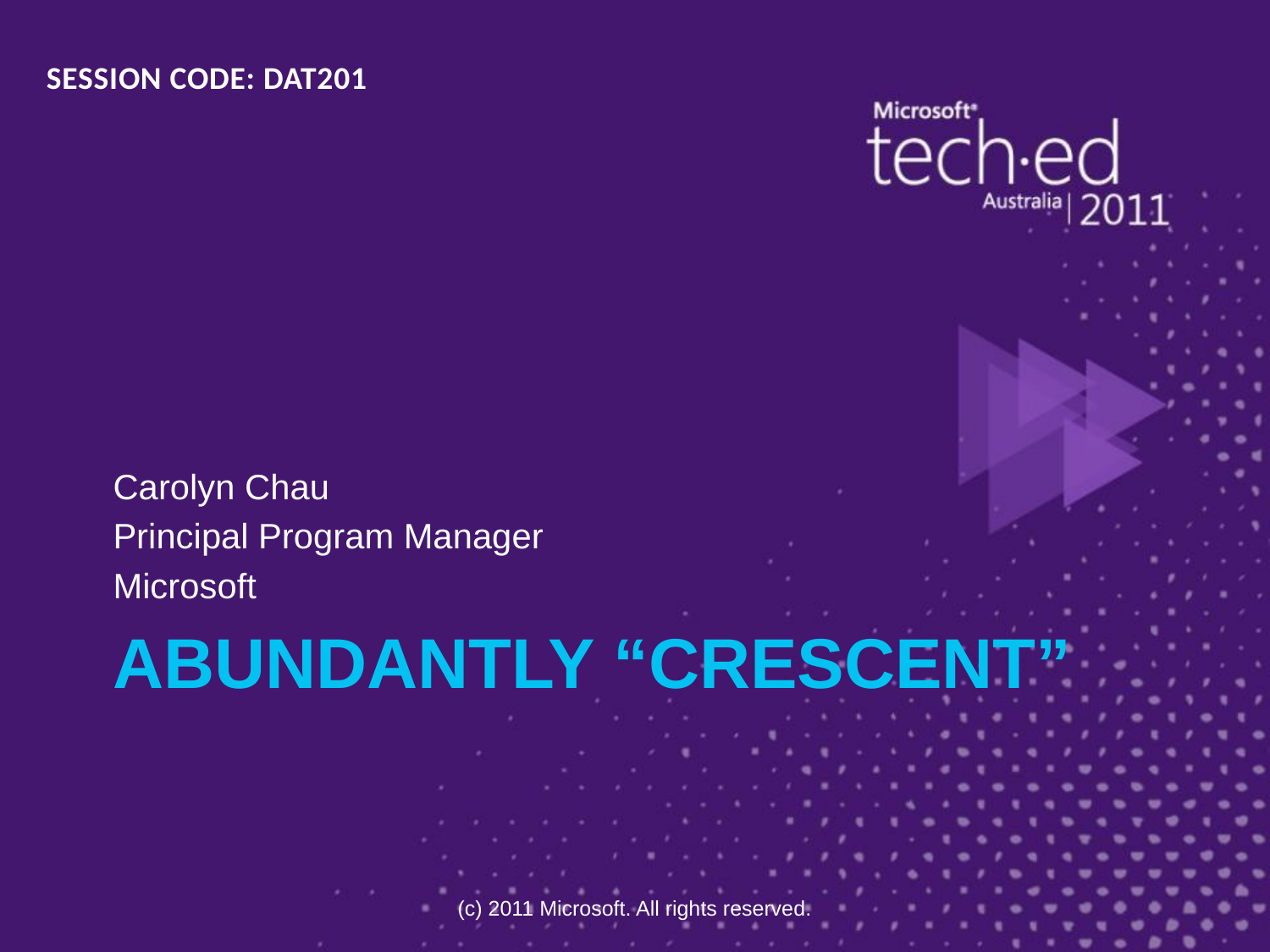

SESSION CODE: DAT201
Carolyn Chau
Principal Program Manager
Microsoft
# Abundantly “Crescent”
(c) 2011 Microsoft. All rights reserved.